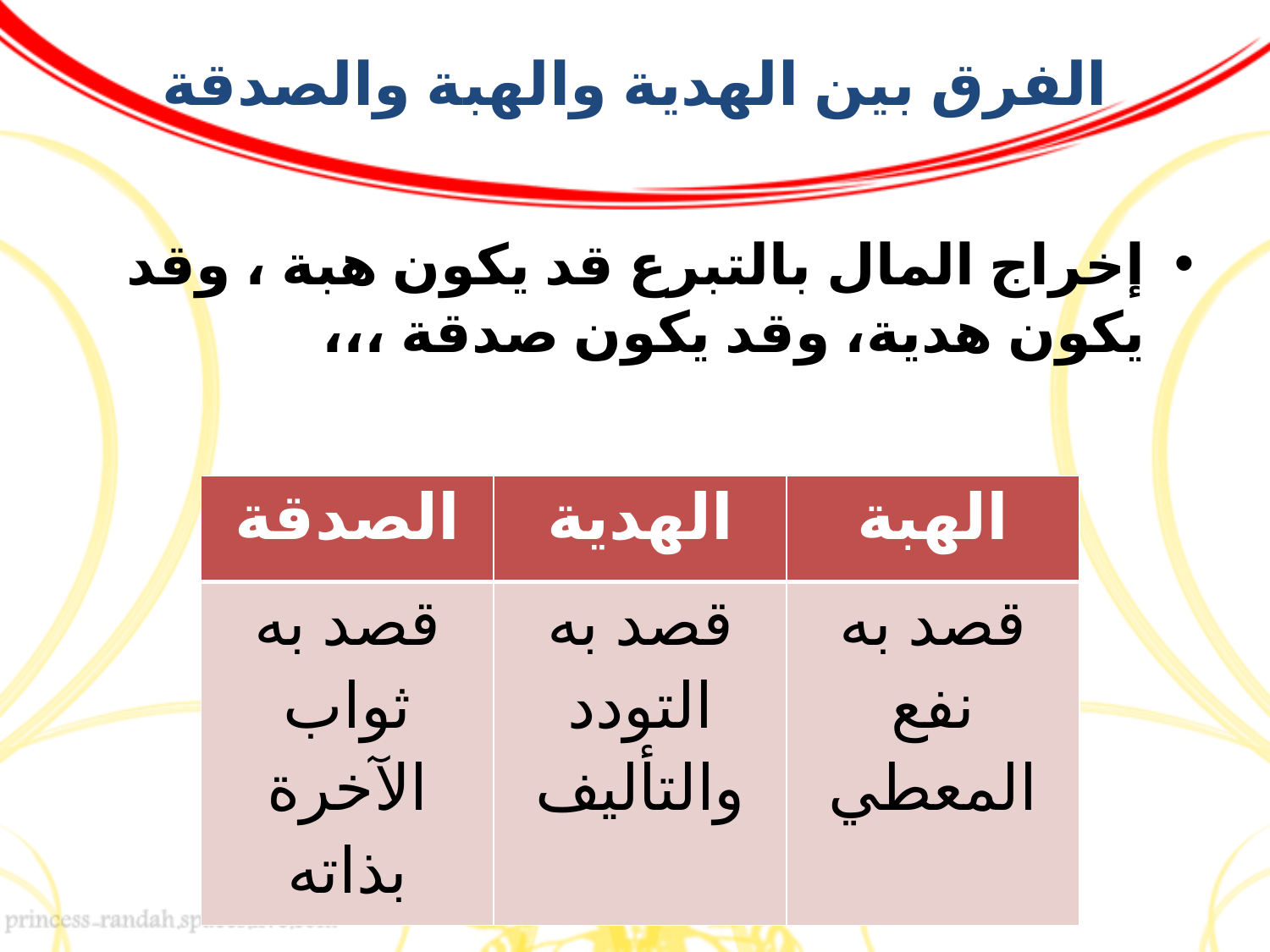

# الفرق بين الهدية والهبة والصدقة
إخراج المال بالتبرع قد يكون هبة ، وقد يكون هدية، وقد يكون صدقة ،،،

| الصدقة | الهدية | الهبة |
| --- | --- | --- |
| قصد به ثواب الآخرة بذاته | قصد به التودد والتأليف | قصد به نفع المعطي |